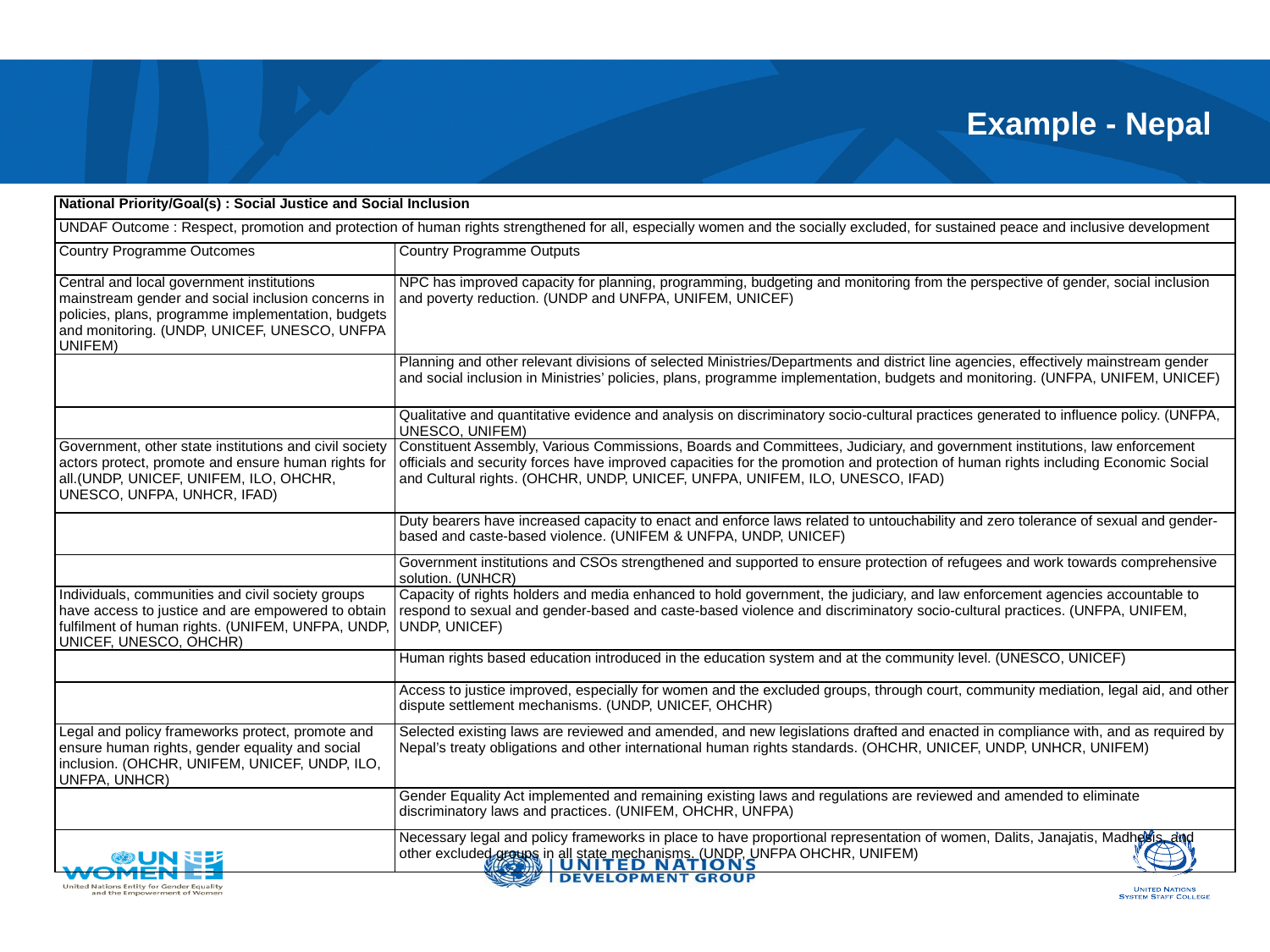

# Example - Nepal
| National Priority/Goal(s) : Social Justice and Social Inclusion |  |
| --- | --- |
| UNDAF Outcome : Respect, promotion and protection of human rights strengthened for all, especially women and the socially excluded, for sustained peace and inclusive development |  |
| Country Programme Outcomes | Country Programme Outputs |
| Central and local government institutions mainstream gender and social inclusion concerns in policies, plans, programme implementation, budgets and monitoring. (UNDP, UNICEF, UNESCO, UNFPA UNIFEM) | NPC has improved capacity for planning, programming, budgeting and monitoring from the perspective of gender, social inclusion and poverty reduction. (UNDP and UNFPA, UNIFEM, UNICEF) |
|  | Planning and other relevant divisions of selected Ministries/Departments and district line agencies, effectively mainstream gender and social inclusion in Ministries’ policies, plans, programme implementation, budgets and monitoring. (UNFPA, UNIFEM, UNICEF) |
|  | Qualitative and quantitative evidence and analysis on discriminatory socio-cultural practices generated to influence policy. (UNFPA, UNESCO, UNIFEM) |
| Government, other state institutions and civil society actors protect, promote and ensure human rights for all.(UNDP, UNICEF, UNIFEM, ILO, OHCHR, UNESCO, UNFPA, UNHCR, IFAD) | Constituent Assembly, Various Commissions, Boards and Committees, Judiciary, and government institutions, law enforcement officials and security forces have improved capacities for the promotion and protection of human rights including Economic Social and Cultural rights. (OHCHR, UNDP, UNICEF, UNFPA, UNIFEM, ILO, UNESCO, IFAD) |
|  | Duty bearers have increased capacity to enact and enforce laws related to untouchability and zero tolerance of sexual and gender-based and caste-based violence. (UNIFEM & UNFPA, UNDP, UNICEF) |
|  | Government institutions and CSOs strengthened and supported to ensure protection of refugees and work towards comprehensive solution. (UNHCR) |
| Individuals, communities and civil society groups have access to justice and are empowered to obtain fulfilment of human rights. (UNIFEM, UNFPA, UNDP, UNICEF, UNESCO, OHCHR) | Capacity of rights holders and media enhanced to hold government, the judiciary, and law enforcement agencies accountable to respond to sexual and gender-based and caste-based violence and discriminatory socio-cultural practices. (UNFPA, UNIFEM, UNDP, UNICEF) |
|  | Human rights based education introduced in the education system and at the community level. (UNESCO, UNICEF) |
|  | Access to justice improved, especially for women and the excluded groups, through court, community mediation, legal aid, and other dispute settlement mechanisms. (UNDP, UNICEF, OHCHR) |
| Legal and policy frameworks protect, promote and ensure human rights, gender equality and social inclusion. (OHCHR, UNIFEM, UNICEF, UNDP, ILO, UNFPA, UNHCR) | Selected existing laws are reviewed and amended, and new legislations drafted and enacted in compliance with, and as required by Nepal’s treaty obligations and other international human rights standards. (OHCHR, UNICEF, UNDP, UNHCR, UNIFEM) |
|  | Gender Equality Act implemented and remaining existing laws and regulations are reviewed and amended to eliminate discriminatory laws and practices. (UNIFEM, OHCHR, UNFPA) |
|  | Necessary legal and policy frameworks in place to have proportional representation of women, Dalits, Janajatis, Madhesis, and other excluded groups in all state mechanisms. (UNDP, UNFPA OHCHR, UNIFEM) |